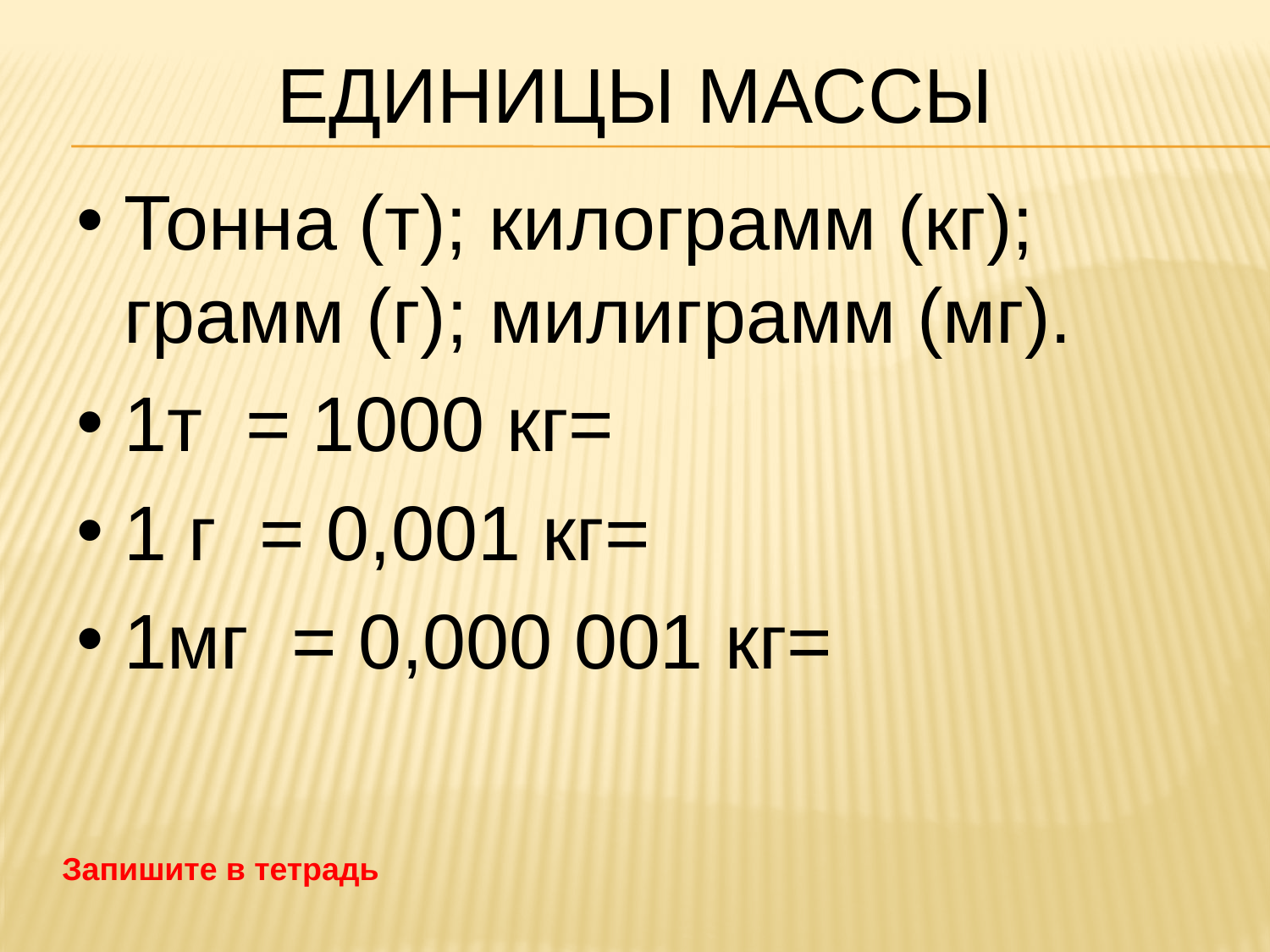

# Единицы массы
Тонна (т); килограмм (кг); грамм (г); милиграмм (мг).
1т  = 1000 кг=
1 г  = 0,001 кг=
1мг  = 0,000 001 кг=
Запишите в тетрадь